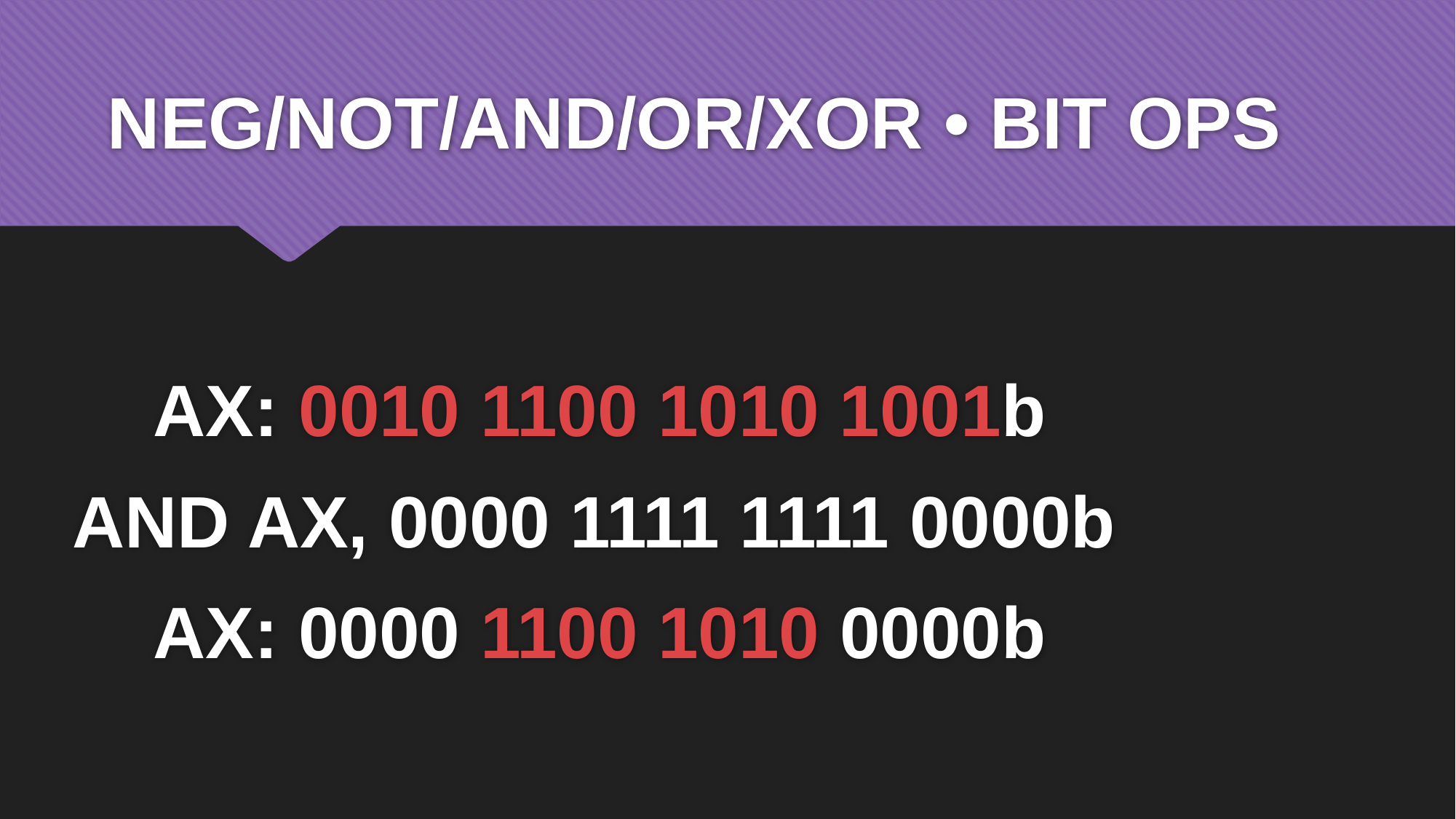

# NEG/NOT/AND/OR/XOR • BIT OPS
    AX: 0010 1100 1010 1001b
AND AX, 0000 1111 1111 0000b
    AX: 0000 1100 1010 0000b